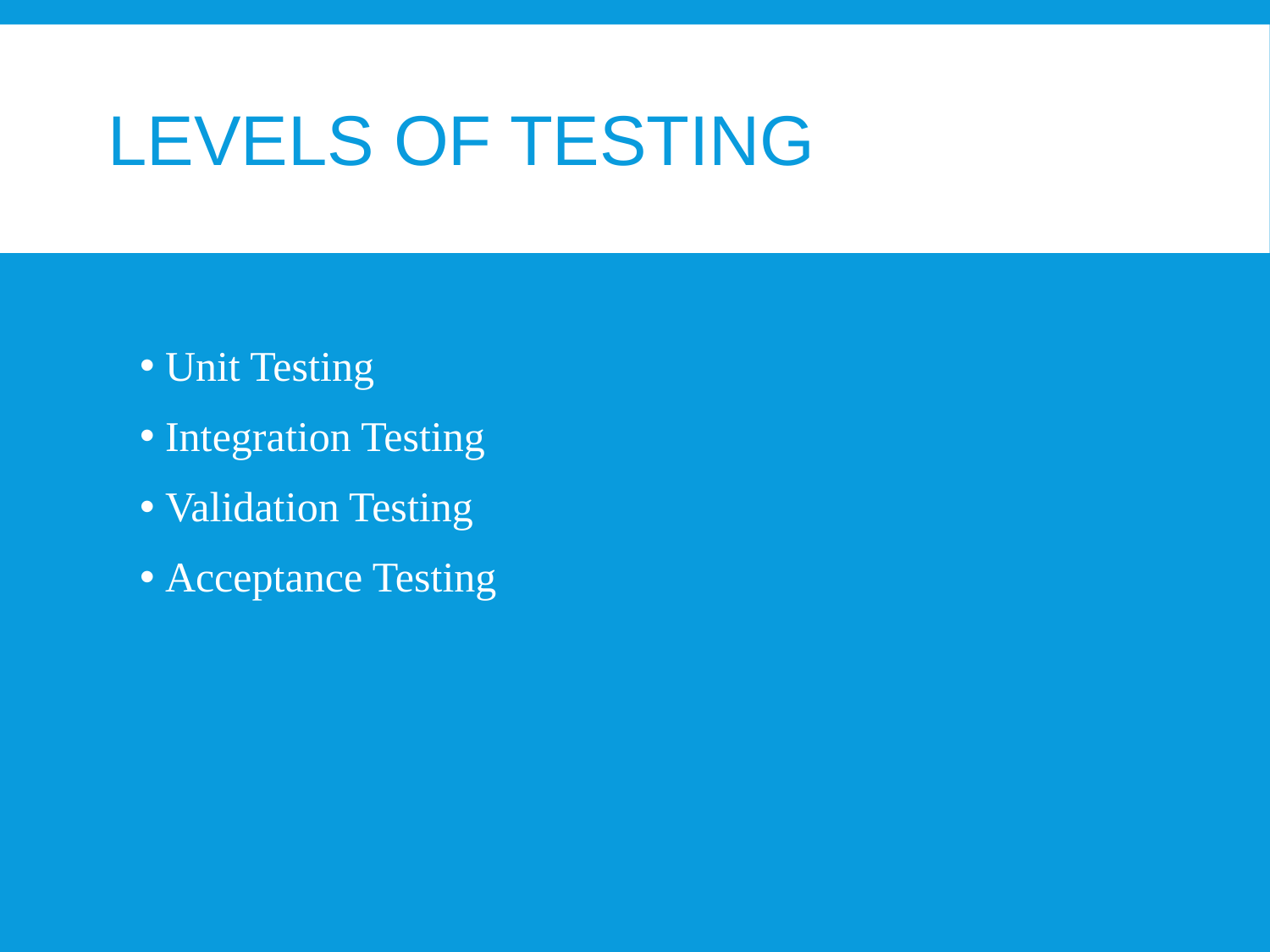

# Levels of Testing
Unit Testing
Integration Testing
Validation Testing
Acceptance Testing